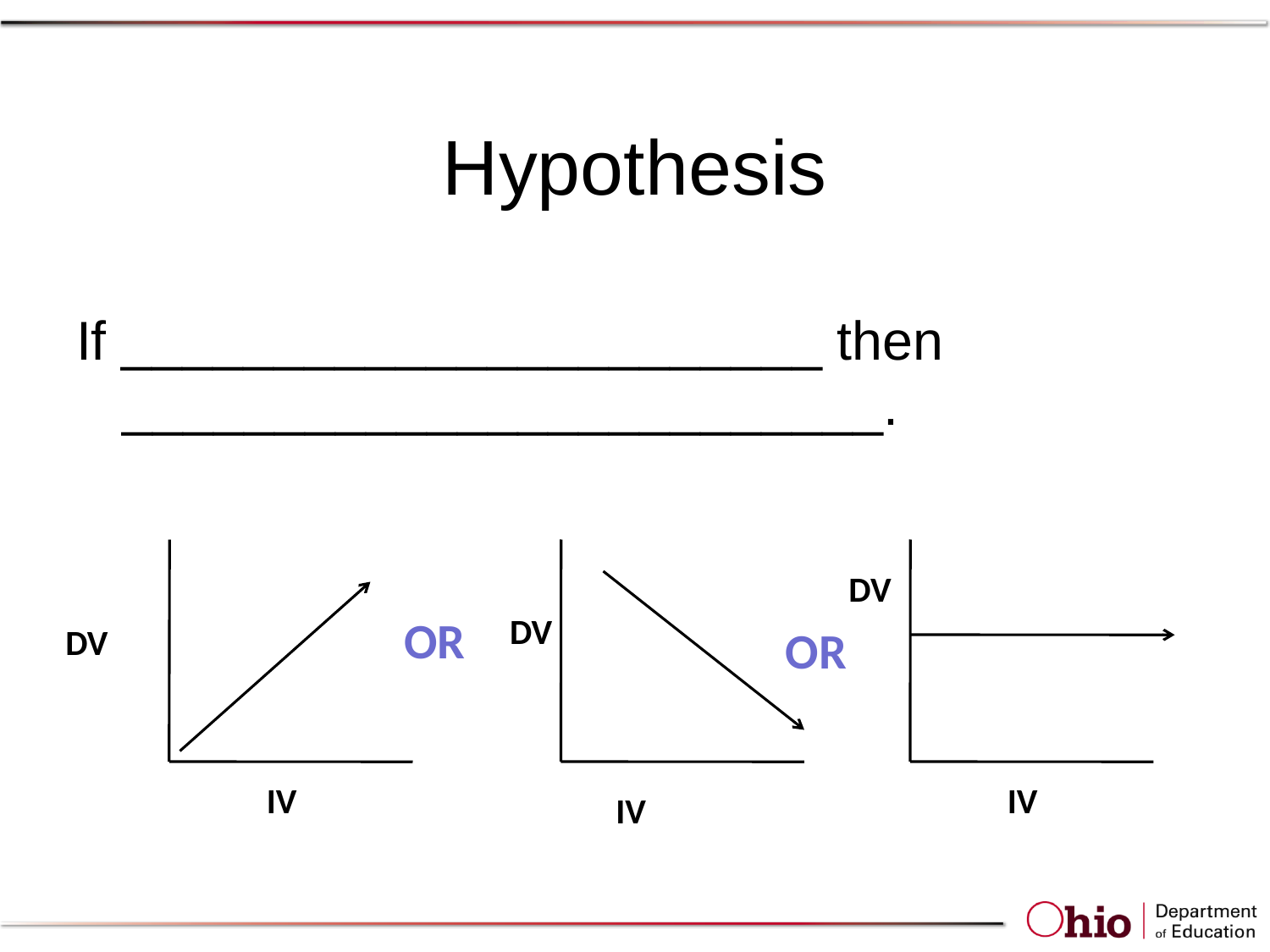

# Hypothesis

If _______________________ then _________________________.

DV
OR
DV
DV
OR
IV
IV
IV